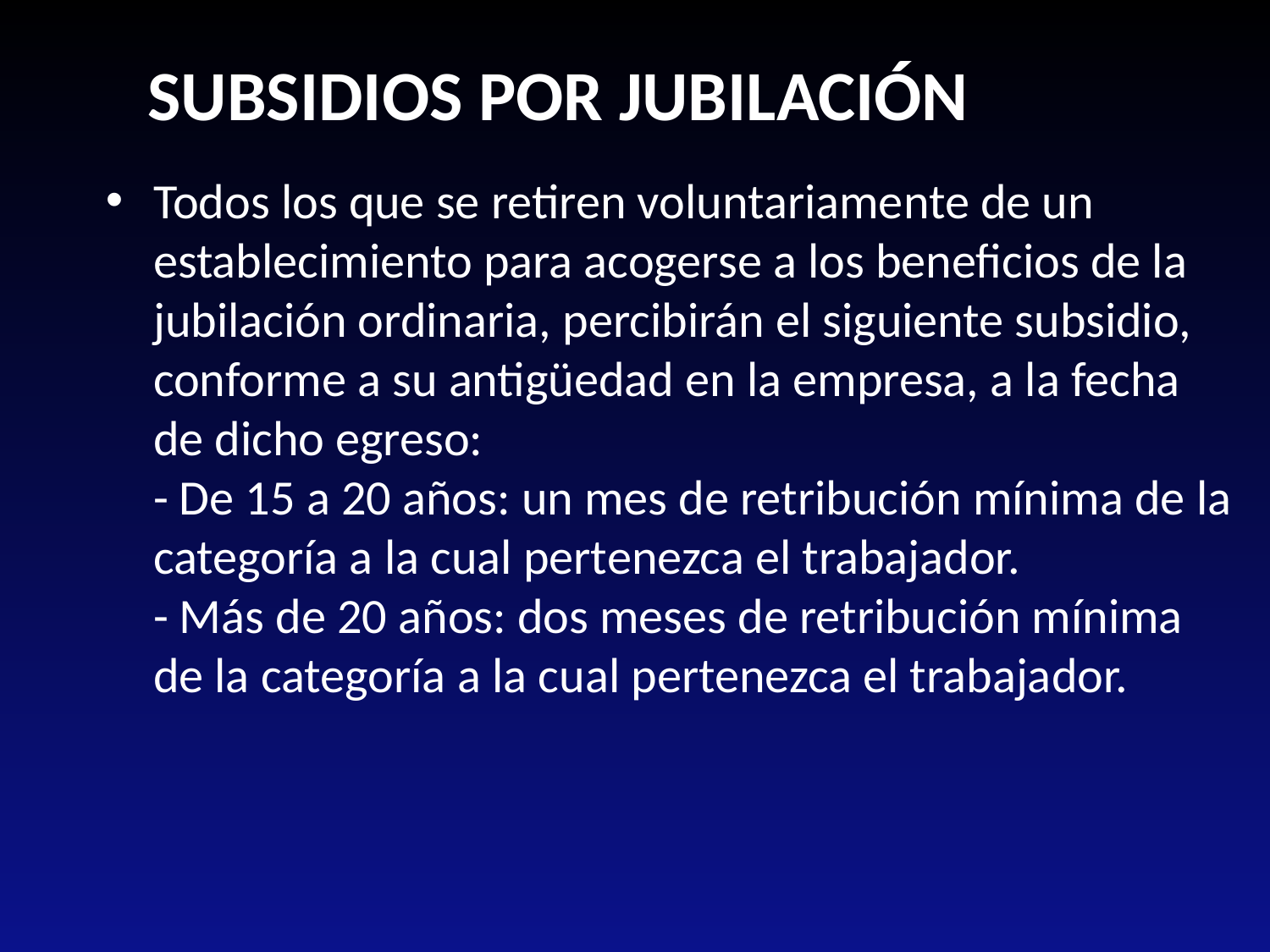

SUBSIDIOS POR JUBILACIÓN
Todos los que se retiren voluntariamente de un establecimiento para acogerse a los beneficios de la jubilación ordinaria, percibirán el siguiente subsidio, conforme a su antigüedad en la empresa, a la fecha de dicho egreso:
- De 15 a 20 años: un mes de retribución mínima de la categoría a la cual pertenezca el trabajador.
- Más de 20 años: dos meses de retribución mínima de la categoría a la cual pertenezca el trabajador.